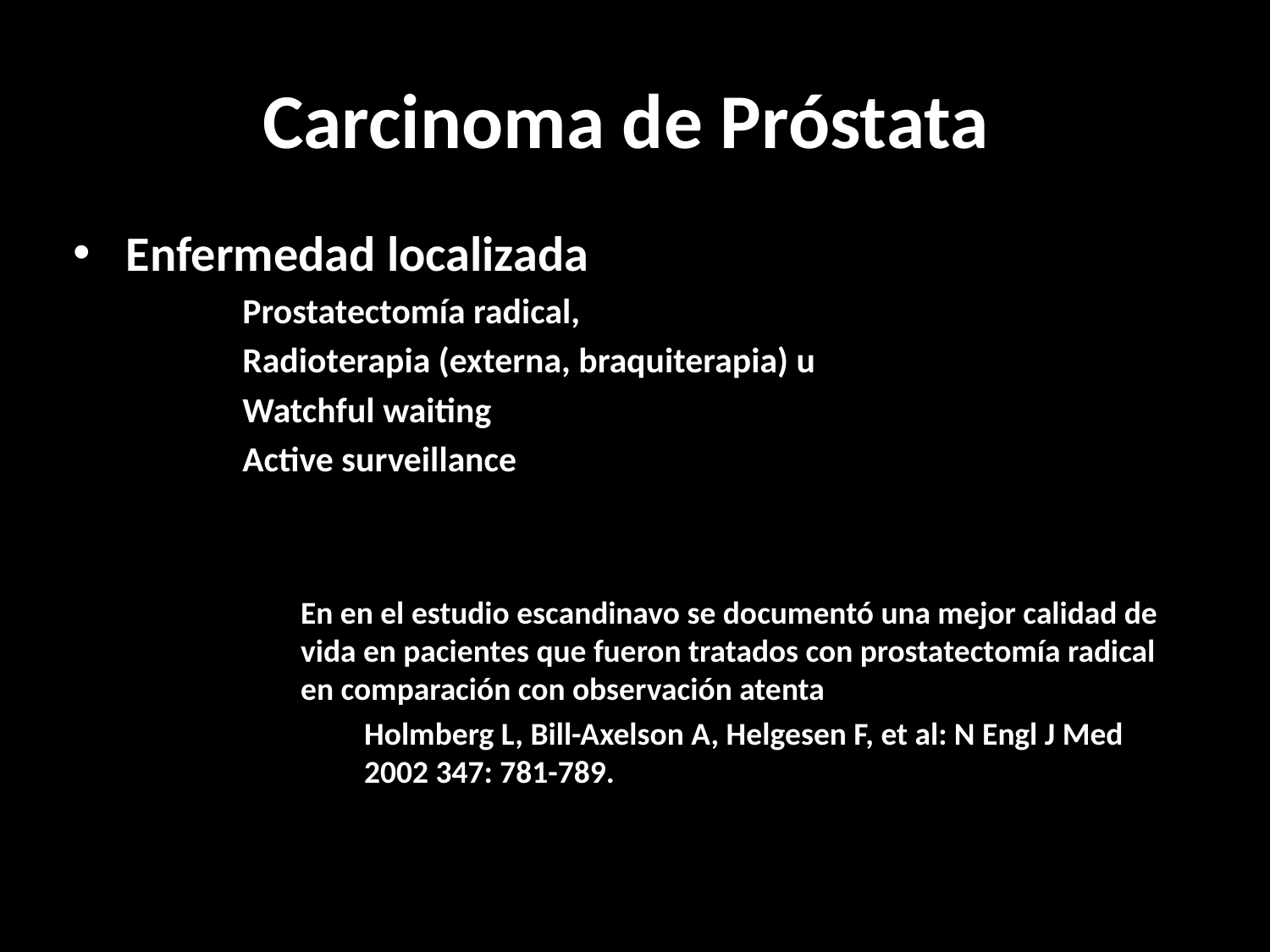

# Carcinoma de Próstata
Enfermedad localizada
	Prostatectomía radical,
	Radioterapia (externa, braquiterapia) u
	Watchful waiting
	Active surveillance

	En en el estudio escandinavo se documentó una mejor calidad de vida en pacientes que fueron tratados con prostatectomía radical en comparación con observación atenta
	Holmberg L, Bill-Axelson A, Helgesen F, et al: N Engl J Med 2002 347: 781-789.